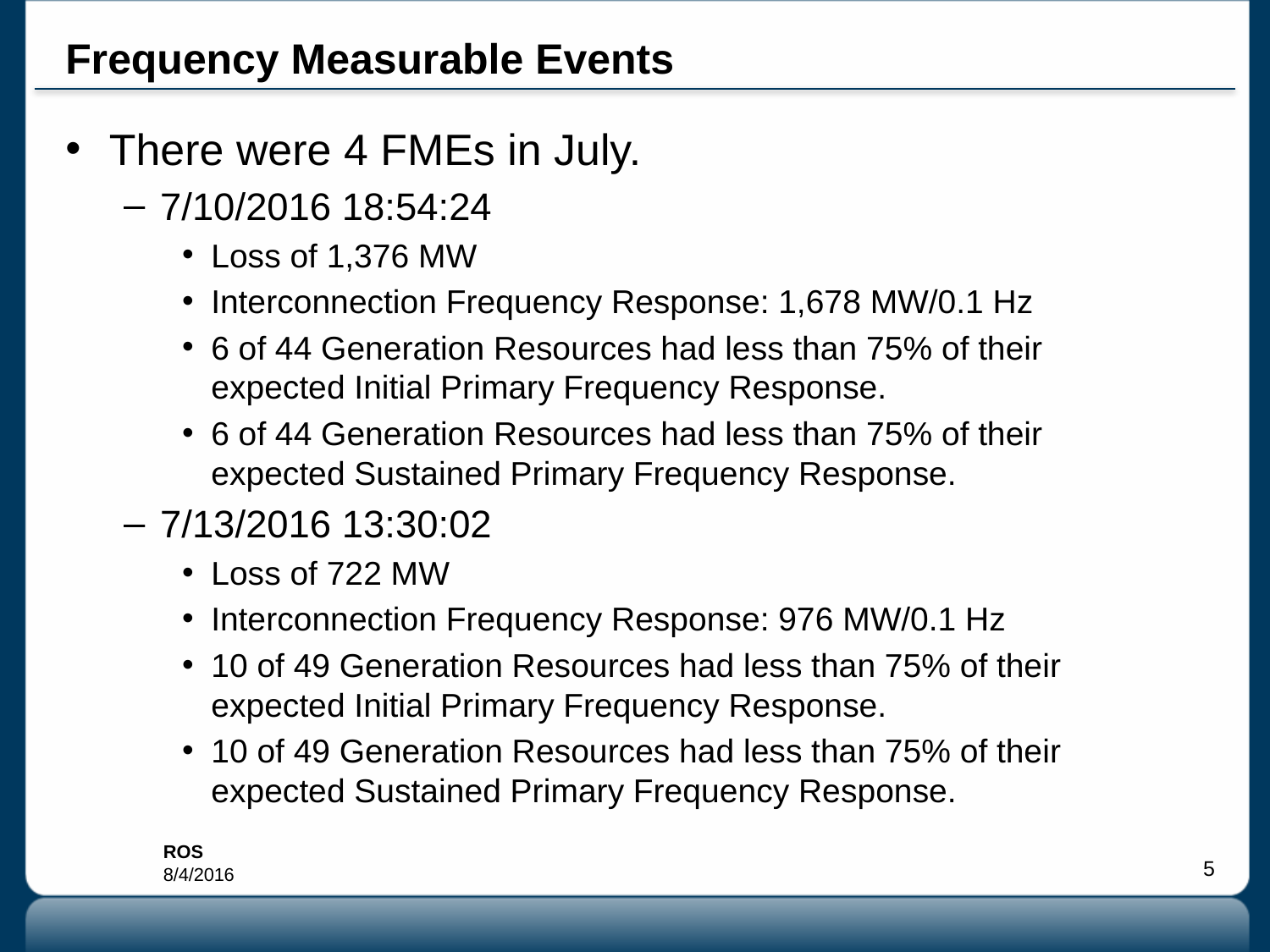

# Frequency Measurable Events
There were 4 FMEs in July.
7/10/2016 18:54:24
Loss of 1,376 MW
Interconnection Frequency Response: 1,678 MW/0.1 Hz
6 of 44 Generation Resources had less than 75% of their expected Initial Primary Frequency Response.
6 of 44 Generation Resources had less than 75% of their expected Sustained Primary Frequency Response.
7/13/2016 13:30:02
Loss of 722 MW
Interconnection Frequency Response: 976 MW/0.1 Hz
10 of 49 Generation Resources had less than 75% of their expected Initial Primary Frequency Response.
10 of 49 Generation Resources had less than 75% of their expected Sustained Primary Frequency Response.